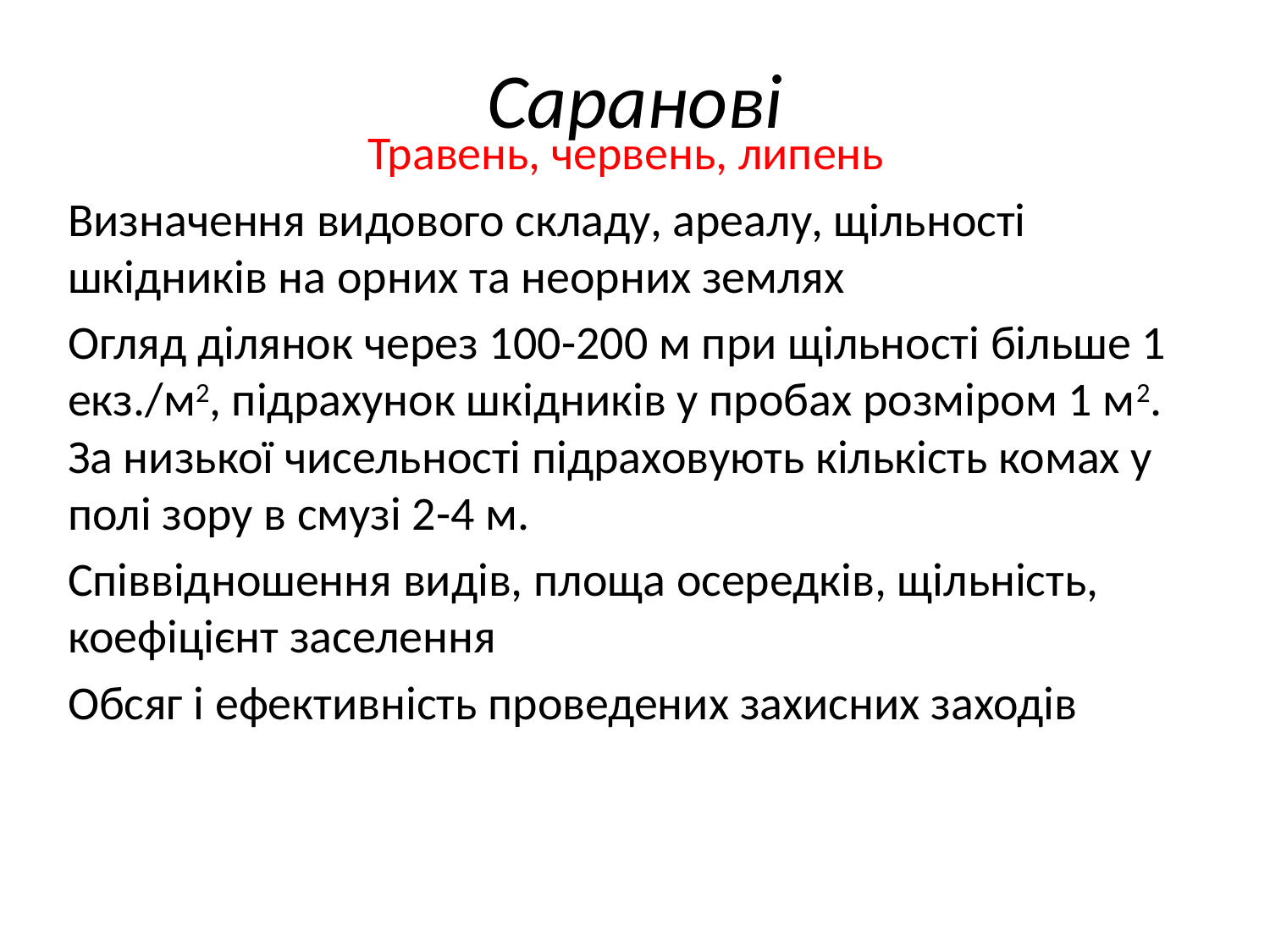

# Саранові
Травень, червень, липень
Визначення видового складу, ареалу, щільності шкідників на орних та неорних землях
Огляд ділянок через 100-200 м при щільності більше 1 екз./м2, підрахунок шкідників у пробах розміром 1 м2. За низької чисельності підраховують кількість комах у полі зору в смузі 2-4 м.
Співвідношення видів, площа осередків, щільність, коефіцієнт заселення
Обсяг і ефективність проведених захисних заходів